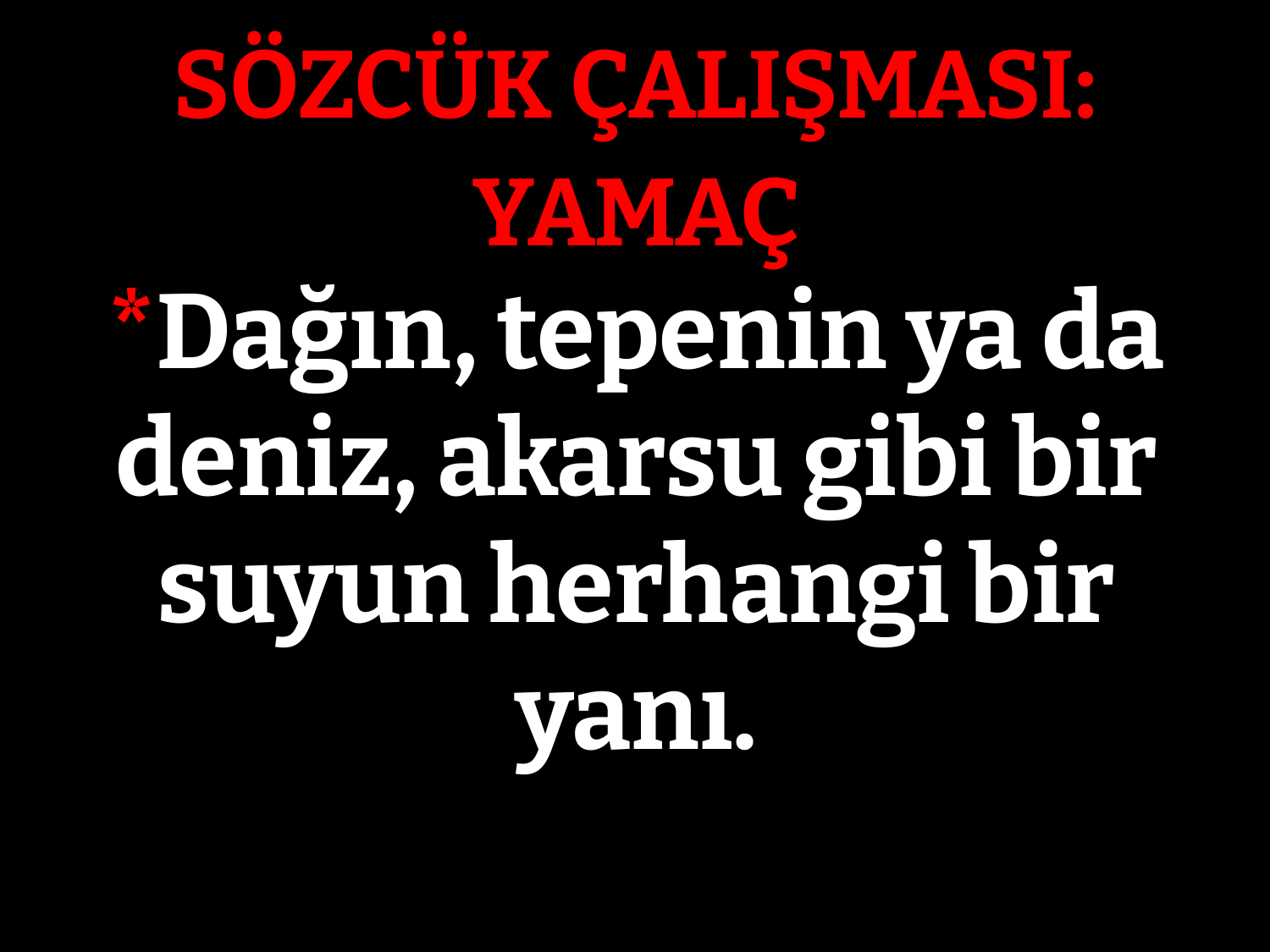

SÖZCÜK ÇALIŞMASI:
YAMAÇ
*Dağın, tepenin ya da deniz, akarsu gibi bir suyun herhangi bir yanı.